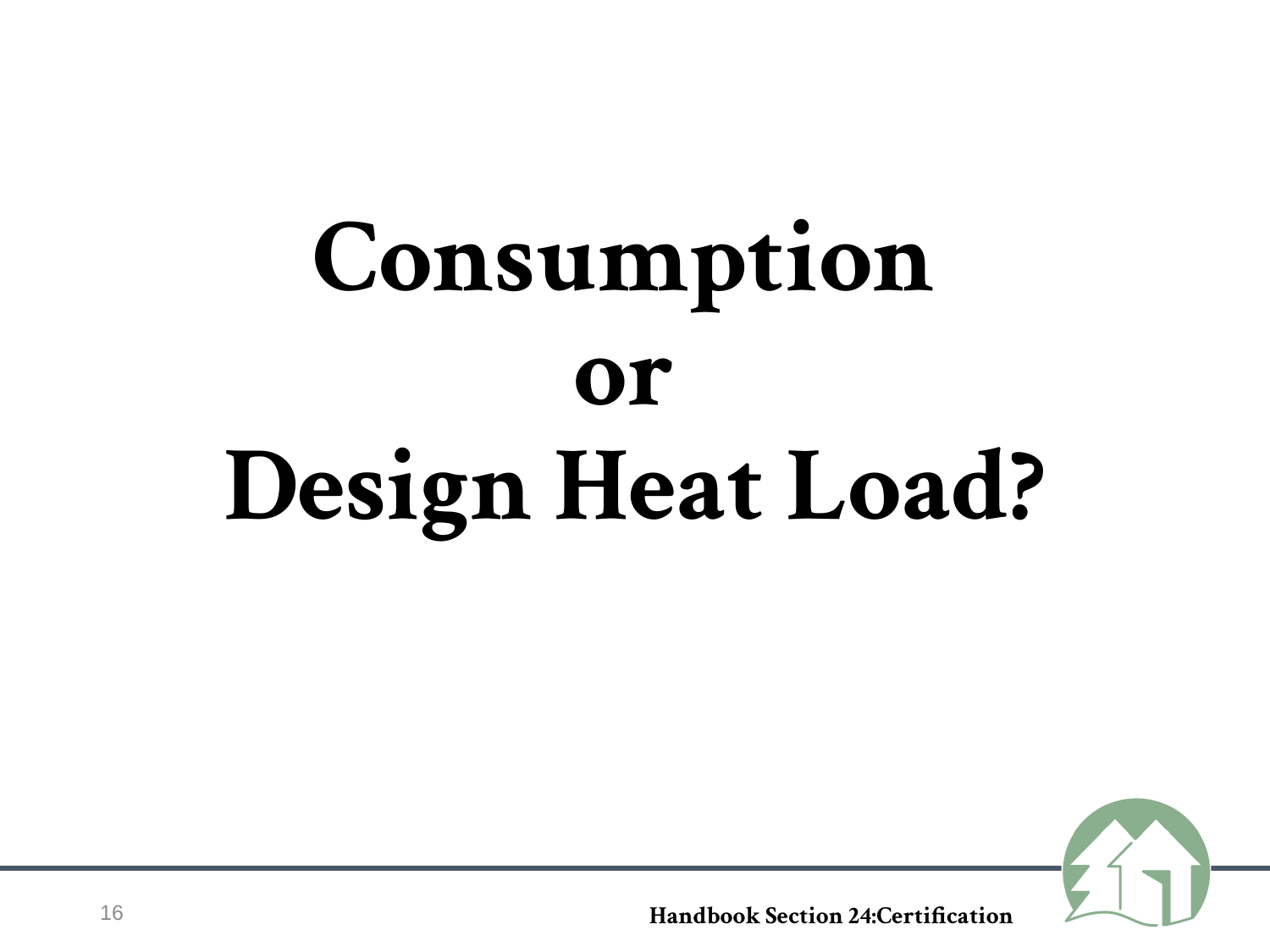

# Consumption or Design Heat Load?
16
Handbook Section 24:Certification